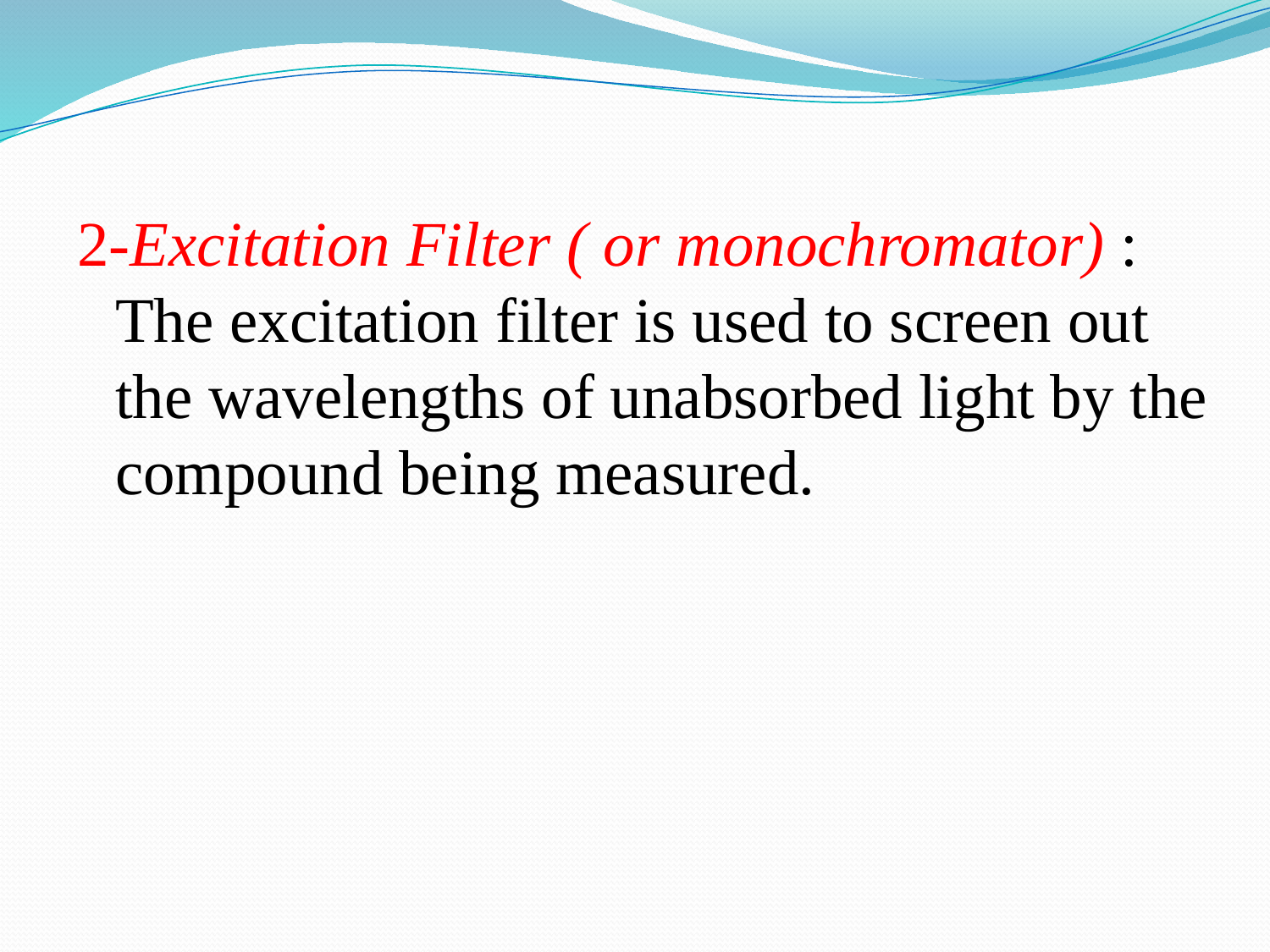

2-Excitation Filter ( or monochromator) : The excitation filter is used to screen out the wavelengths of unabsorbed light by the compound being measured.